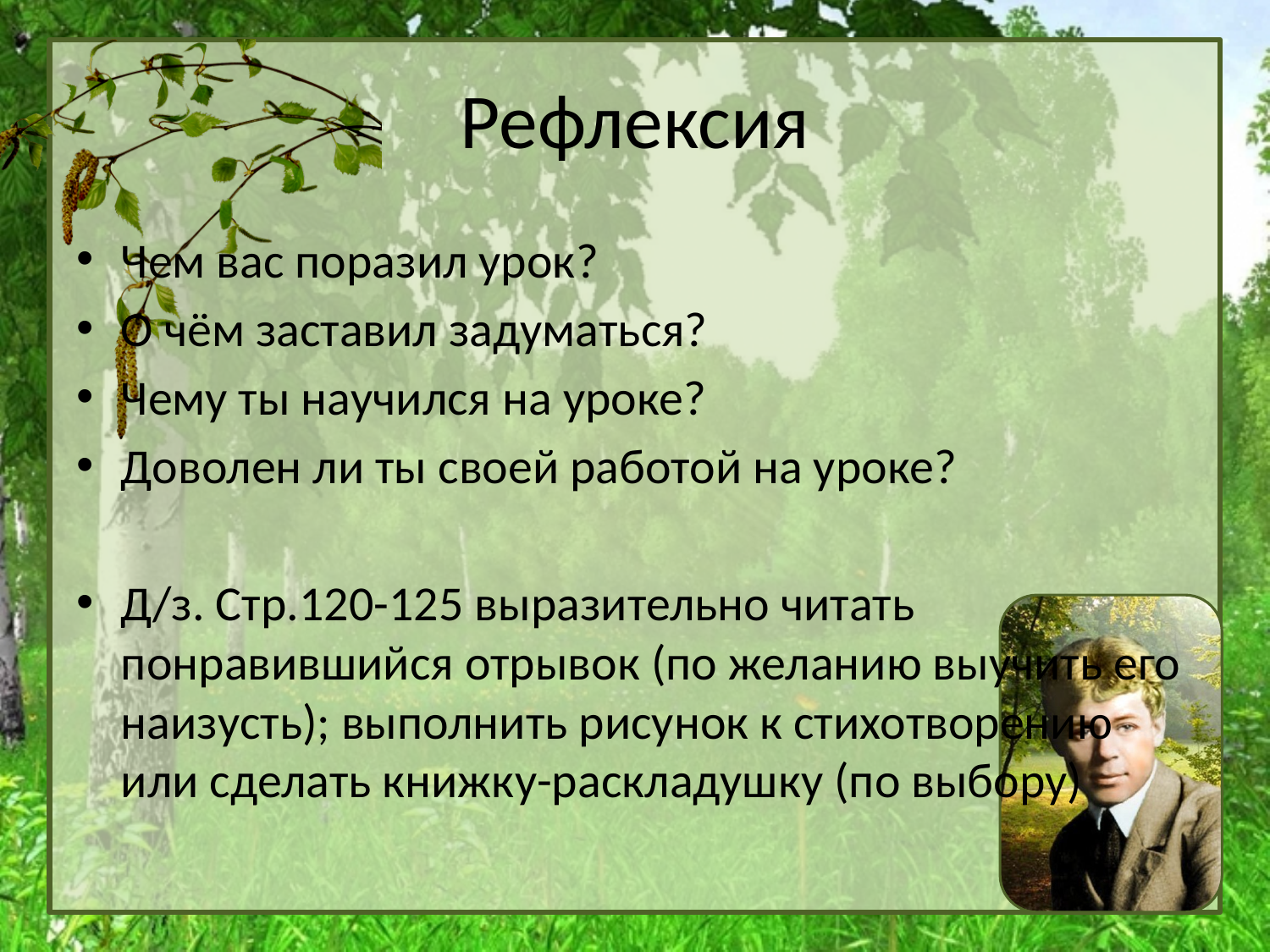

# Рефлексия
Чем вас поразил урок?
О чём заставил задуматься?
Чему ты научился на уроке?
Доволен ли ты своей работой на уроке?

Д/з. Стр.120-125 выразительно читать понравившийся отрывок (по желанию выучить его наизусть); выполнить рисунок к стихотворению или сделать книжку-раскладушку (по выбору)